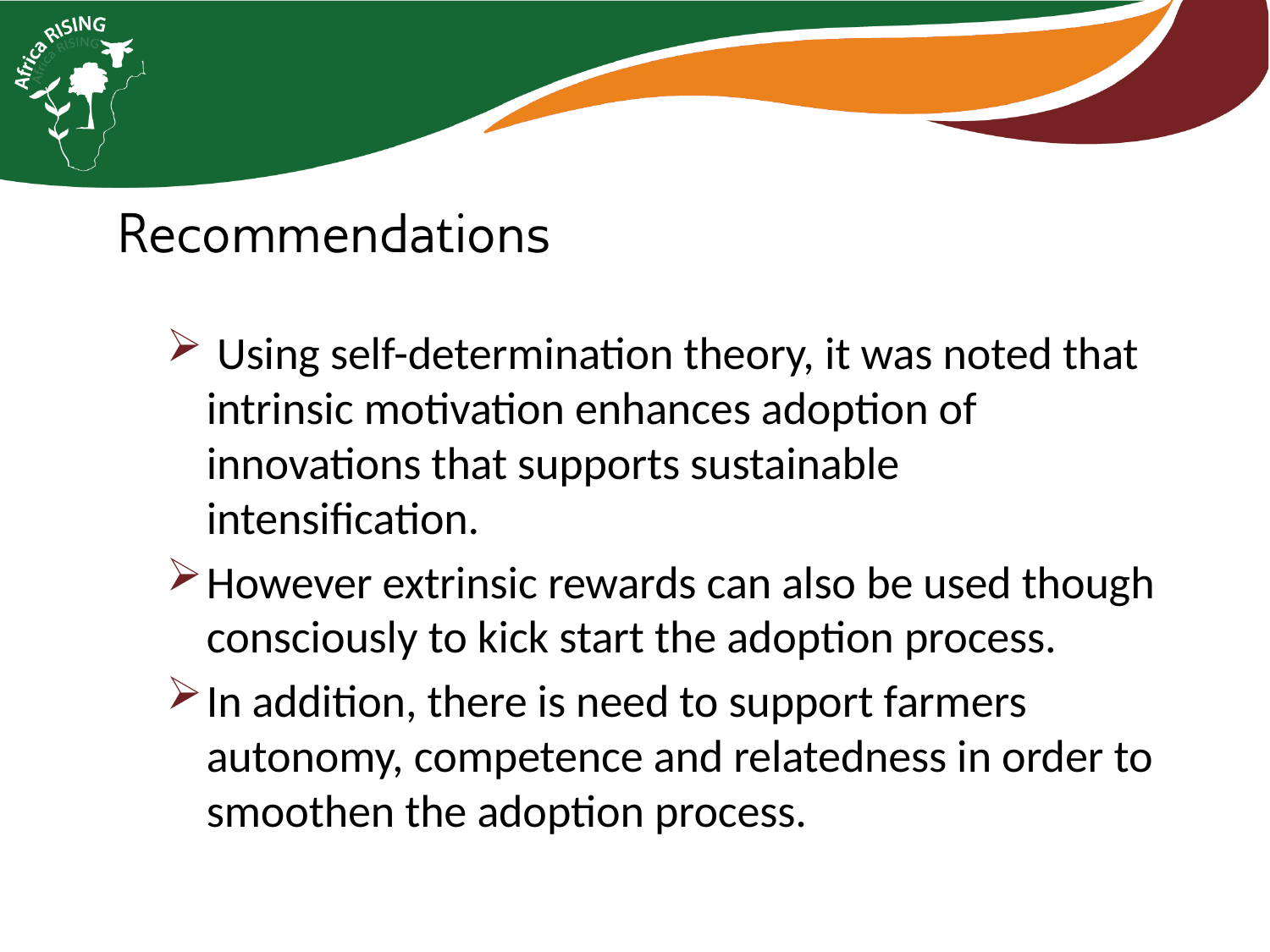

Recommendations
 Using self-determination theory, it was noted that intrinsic motivation enhances adoption of innovations that supports sustainable intensification.
However extrinsic rewards can also be used though consciously to kick start the adoption process.
In addition, there is need to support farmers autonomy, competence and relatedness in order to smoothen the adoption process.